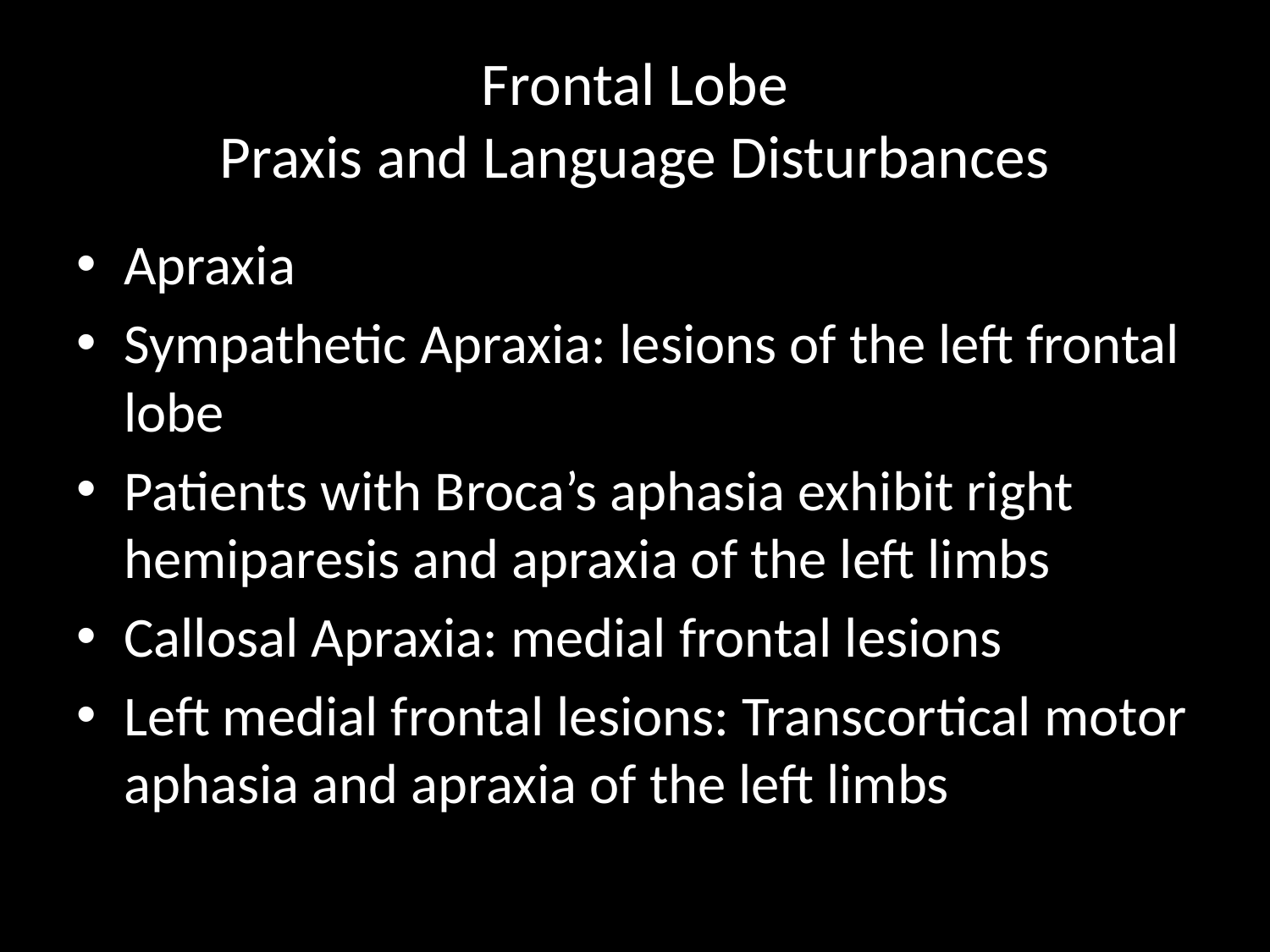

# Frontal Lobe Praxis and Language Disturbances
Apraxia
Sympathetic Apraxia: lesions of the left frontal lobe
Patients with Broca’s aphasia exhibit right hemiparesis and apraxia of the left limbs
Callosal Apraxia: medial frontal lesions
Left medial frontal lesions: Transcortical motor aphasia and apraxia of the left limbs